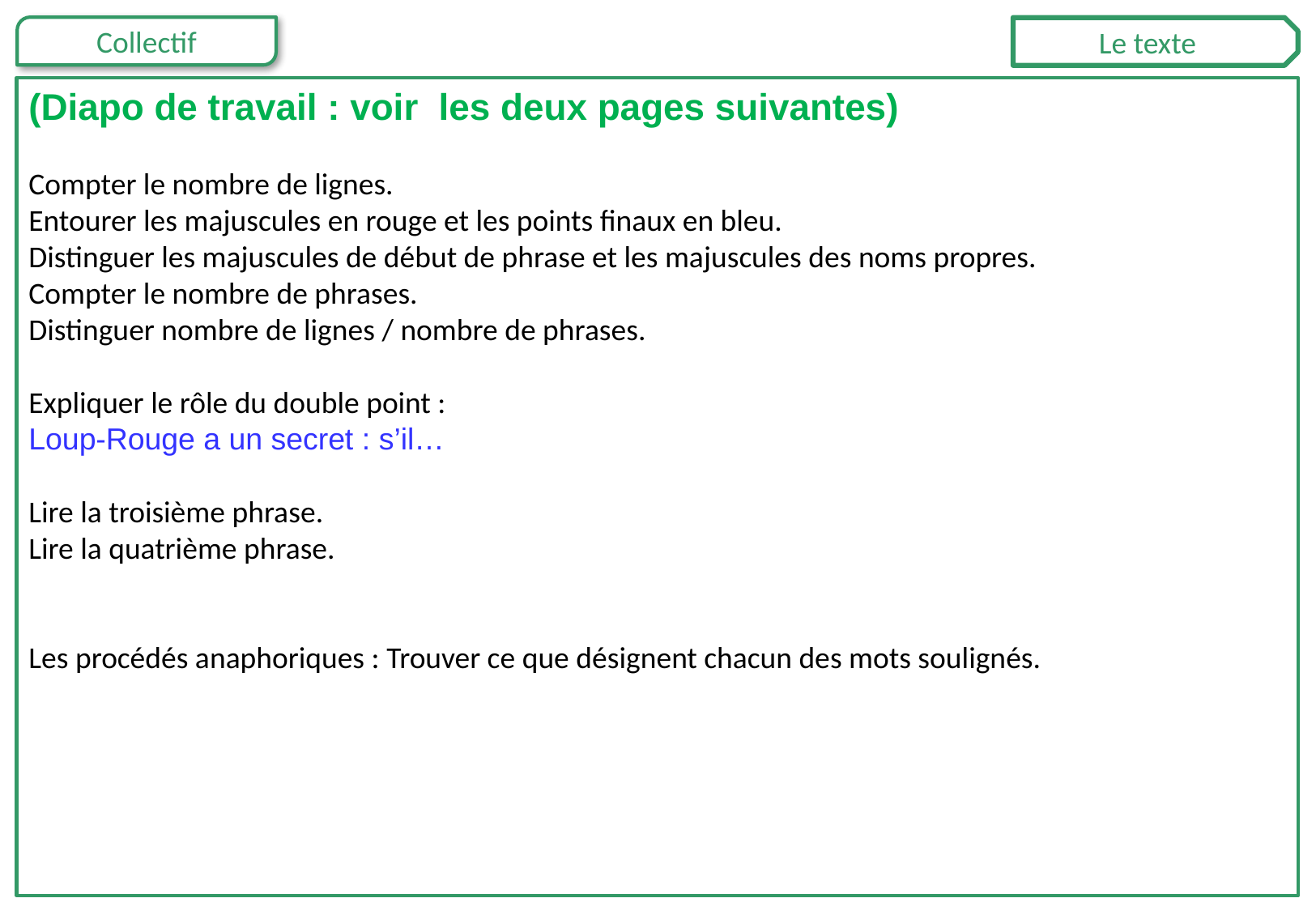

Le texte
(Diapo de travail : voir  les deux pages suivantes)

Compter le nombre de lignes.
Entourer les majuscules en rouge et les points finaux en bleu.
Distinguer les majuscules de début de phrase et les majuscules des noms propres.
Compter le nombre de phrases.
Distinguer nombre de lignes / nombre de phrases.

Expliquer le rôle du double point :
Loup-Rouge a un secret : s’il…

Lire la troisième phrase.
Lire la quatrième phrase.

Les procédés anaphoriques : Trouver ce que désignent chacun des mots soulignés.